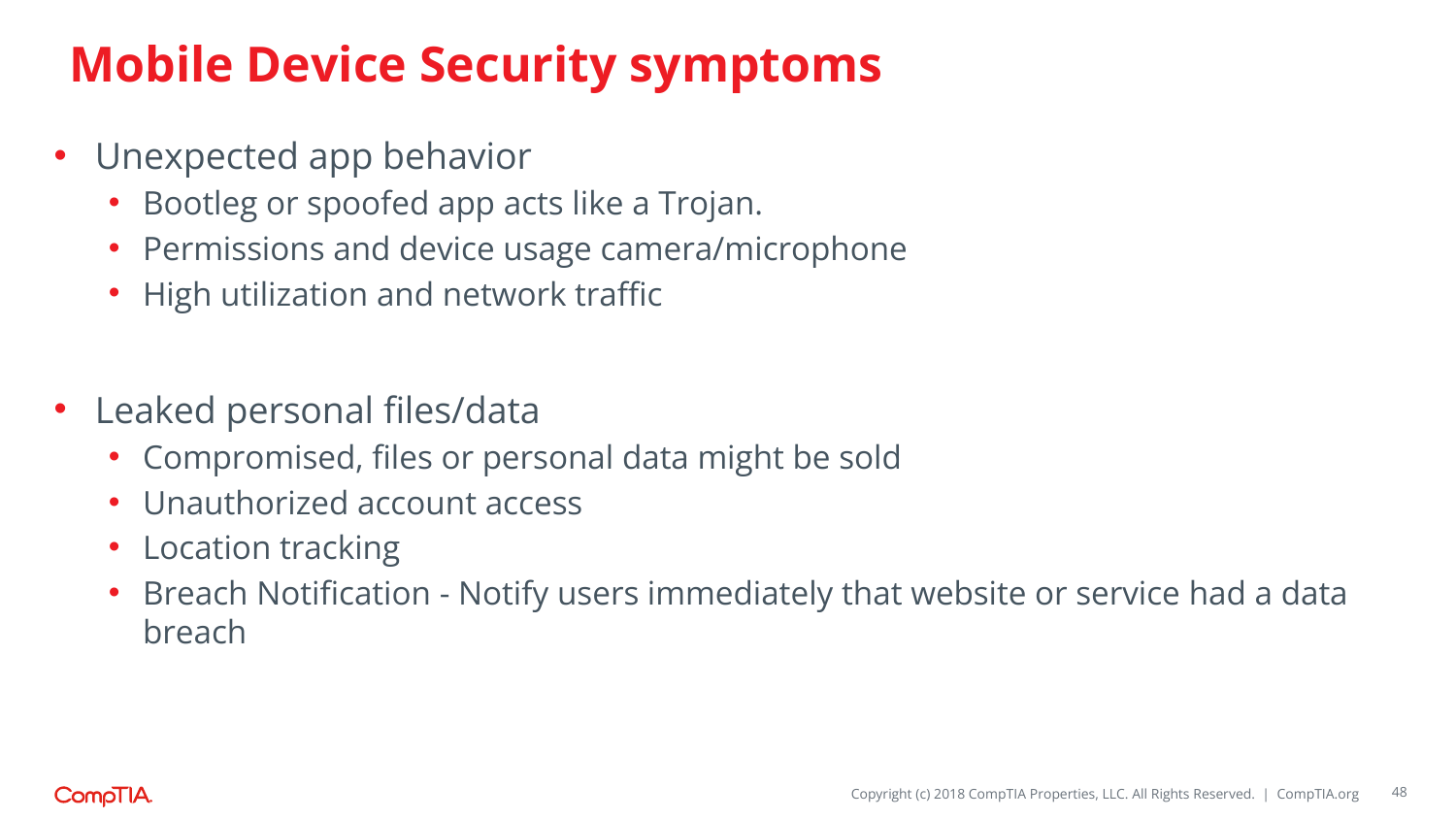

# Mobile Device Security symptoms
Unexpected app behavior
Bootleg or spoofed app acts like a Trojan.
Permissions and device usage camera/microphone
High utilization and network traffic

Leaked personal files/data
Compromised, files or personal data might be sold
Unauthorized account access
Location tracking
Breach Notification - Notify users immediately that website or service had a data breach
48